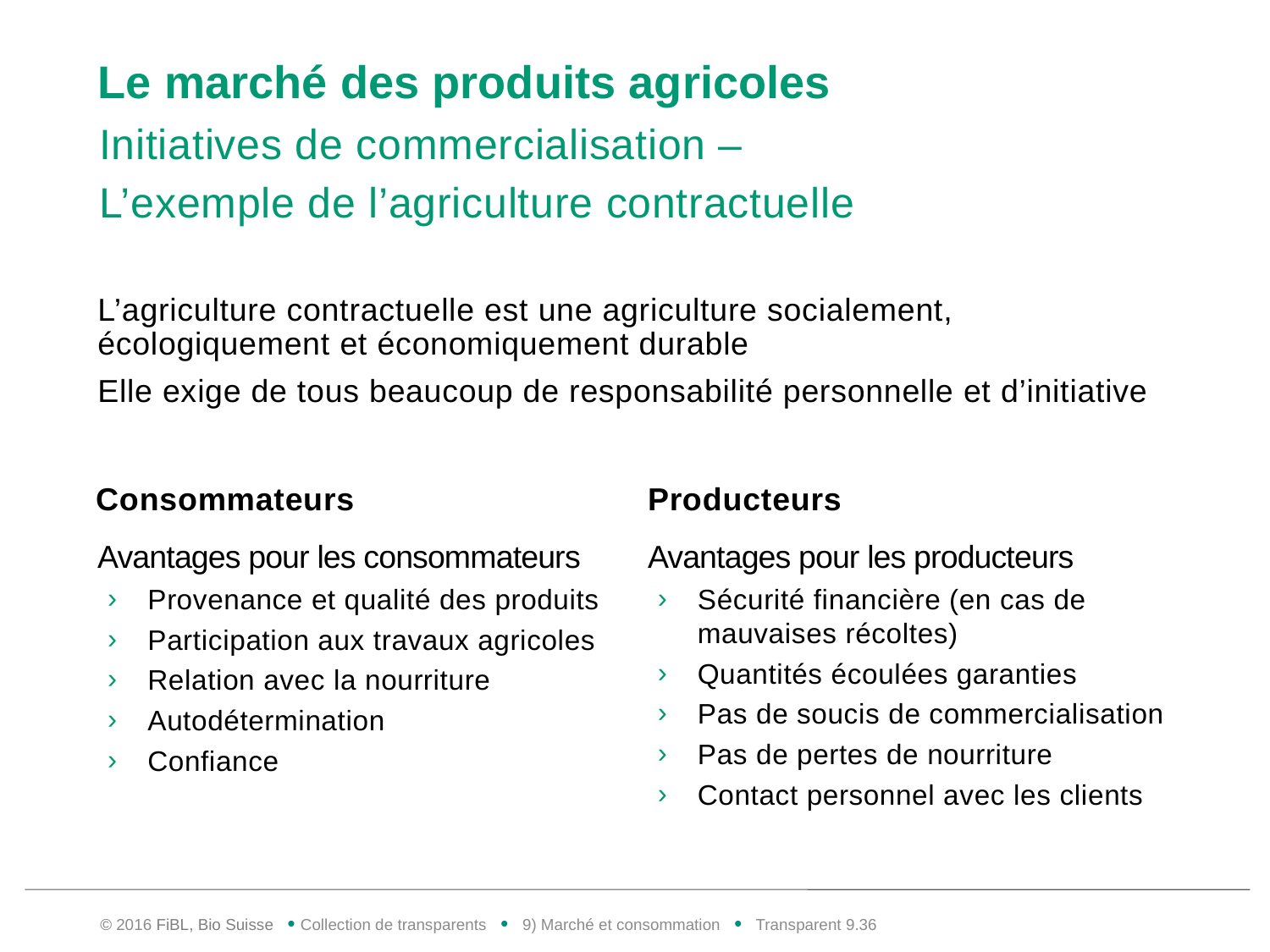

# Le marché des produits agricoles
Initiatives de commercialisation –
L’exemple de l’agriculture contractuelle
L’agriculture contractuelle est une agriculture socialement, écologiquement et économiquement durable
Elle exige de tous beaucoup de responsabilité personnelle et d’initiative
Consommateurs
Producteurs
Avantages pour les producteurs
Sécurité financière (en cas de mauvaises récoltes)
Quantités écoulées garanties
Pas de soucis de commercialisation
Pas de pertes de nourriture
Contact personnel avec les clients
Avantages pour les consommateurs
Provenance et qualité des produits
Participation aux travaux agricoles
Relation avec la nourriture
Autodétermination
Confiance

© 2016 FiBL, Bio Suisse   • Collection de transparents   •   9) Marché et consommation   •   Transparent 9.36